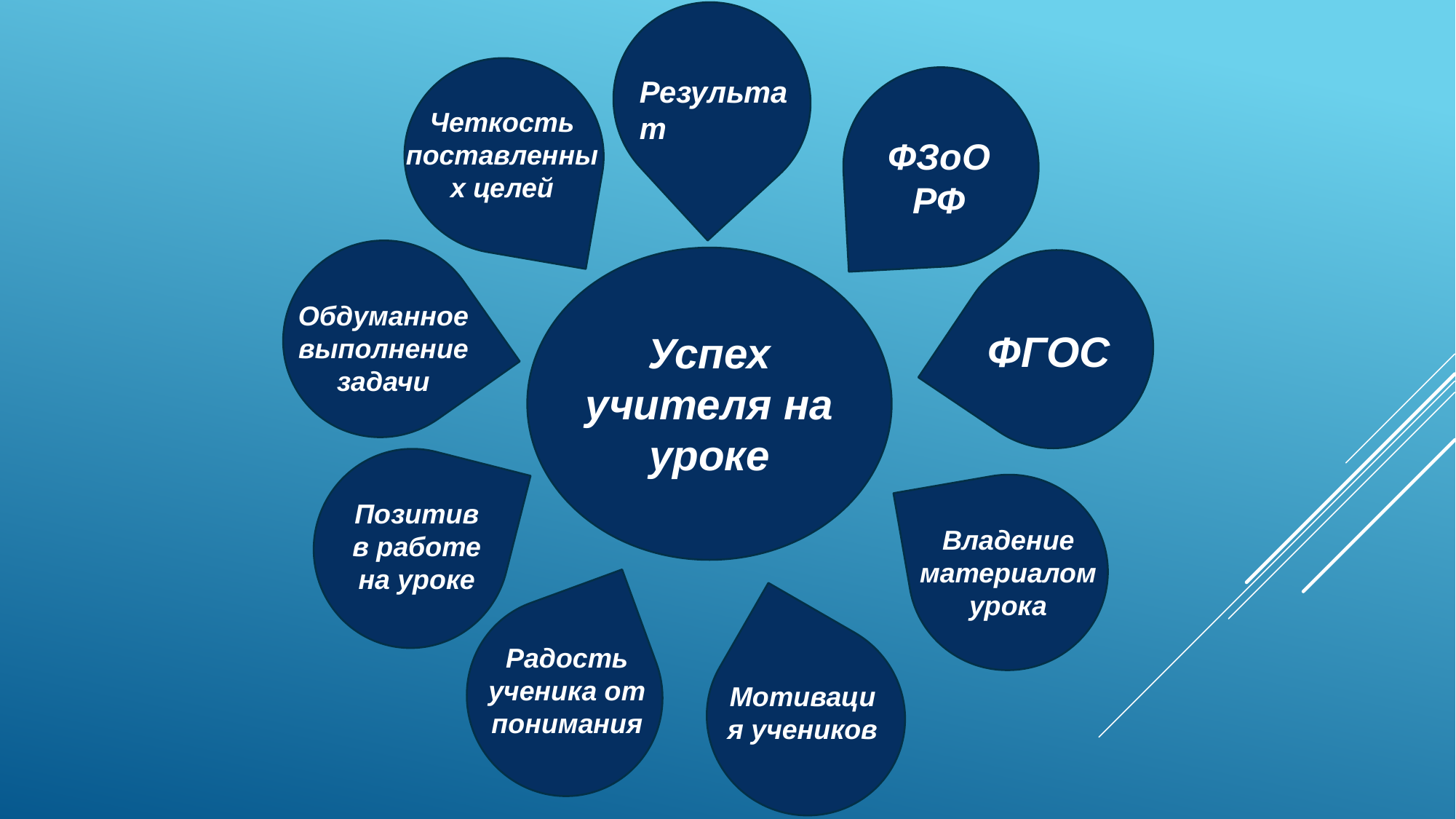

Результат

Четкость
поставленных целей
ФЗоО РФ

Обдуманное выполнение задачи
ФГОС
Успех учителя на уроке

Позитив в работе на уроке
Владение материалом урока

Радость ученика от понимания
Мотивация учеников